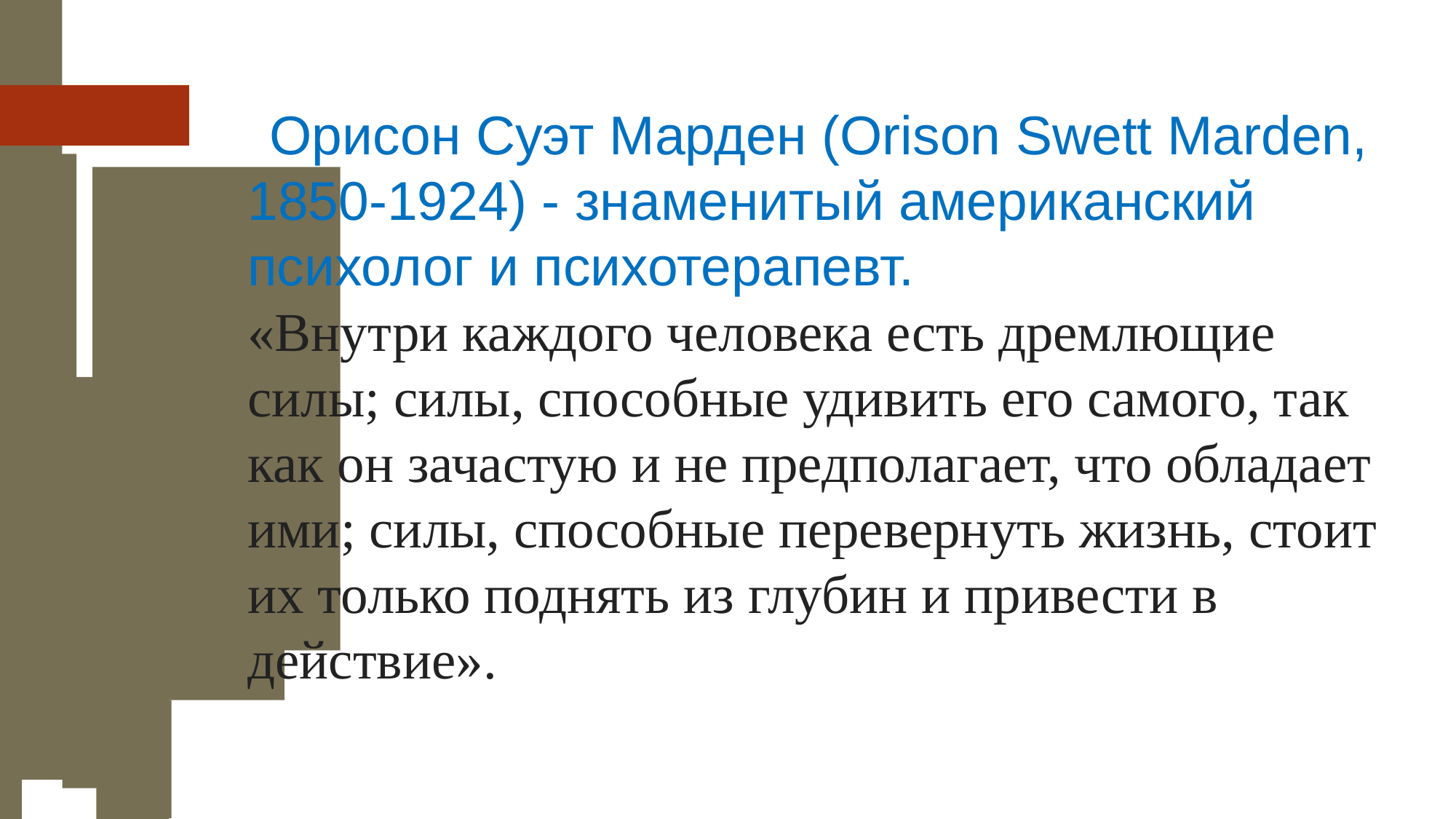

Орисон Суэт Марден (Orison Swett Marden, 1850-1924) - знаменитый американский психолог и психотерапевт.
«Внутри каждого человека есть дремлющие силы; силы, способные удивить его самого, так как он зачастую и не предполагает, что обладает ими; силы, способные перевернуть жизнь, стоит их только поднять из глубин и привести в действие».